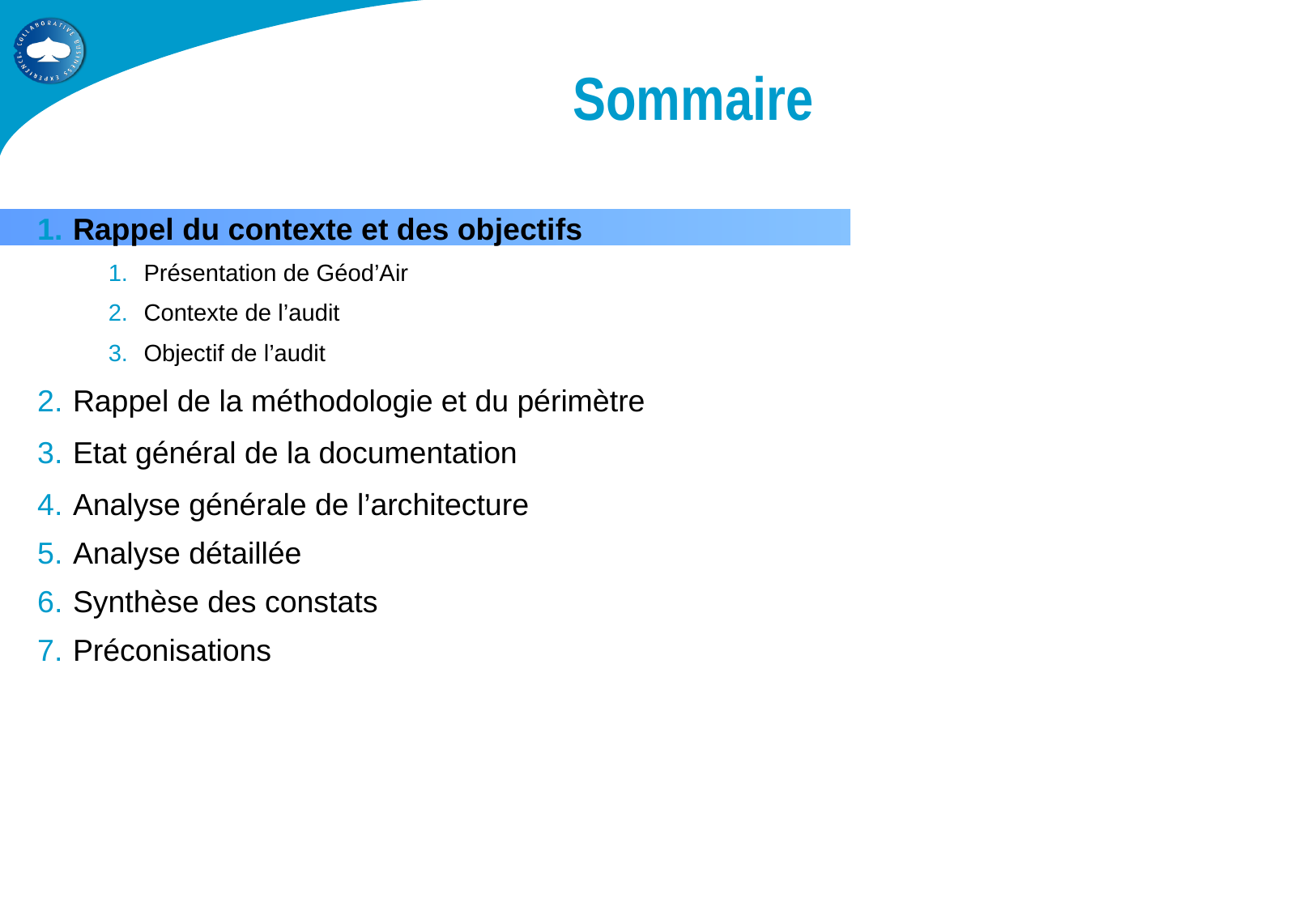

# Sommaire
Rappel du contexte et des objectifs
Présentation de Géod’Air
Contexte de l’audit
Objectif de l’audit
Rappel de la méthodologie et du périmètre
Etat général de la documentation
Analyse générale de l’architecture
Analyse détaillée
Synthèse des constats
Préconisations